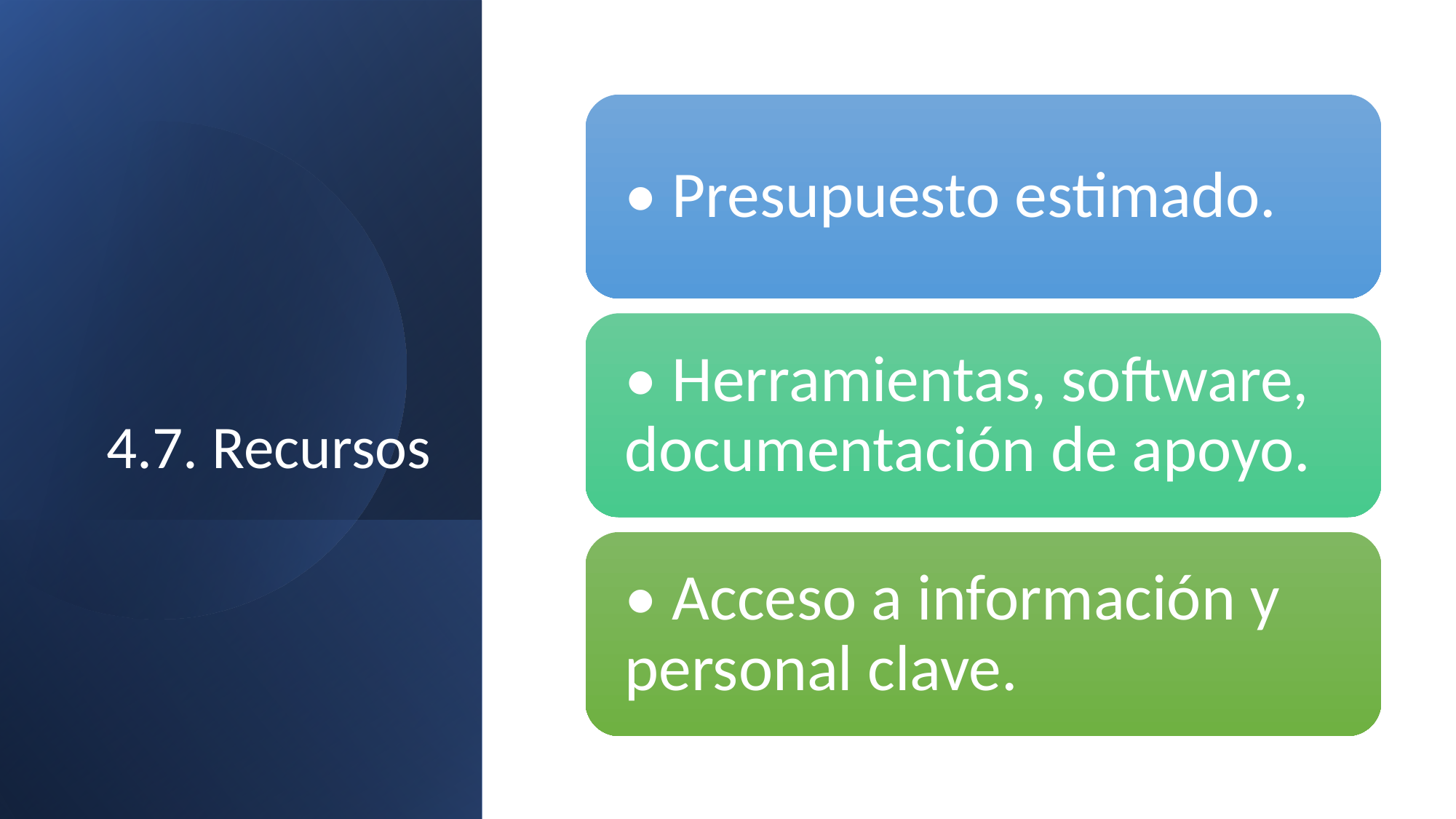

• Presupuesto estimado.
• Herramientas, software, documentación de apoyo.
• Acceso a información y personal clave.

# 4.7. Recursos